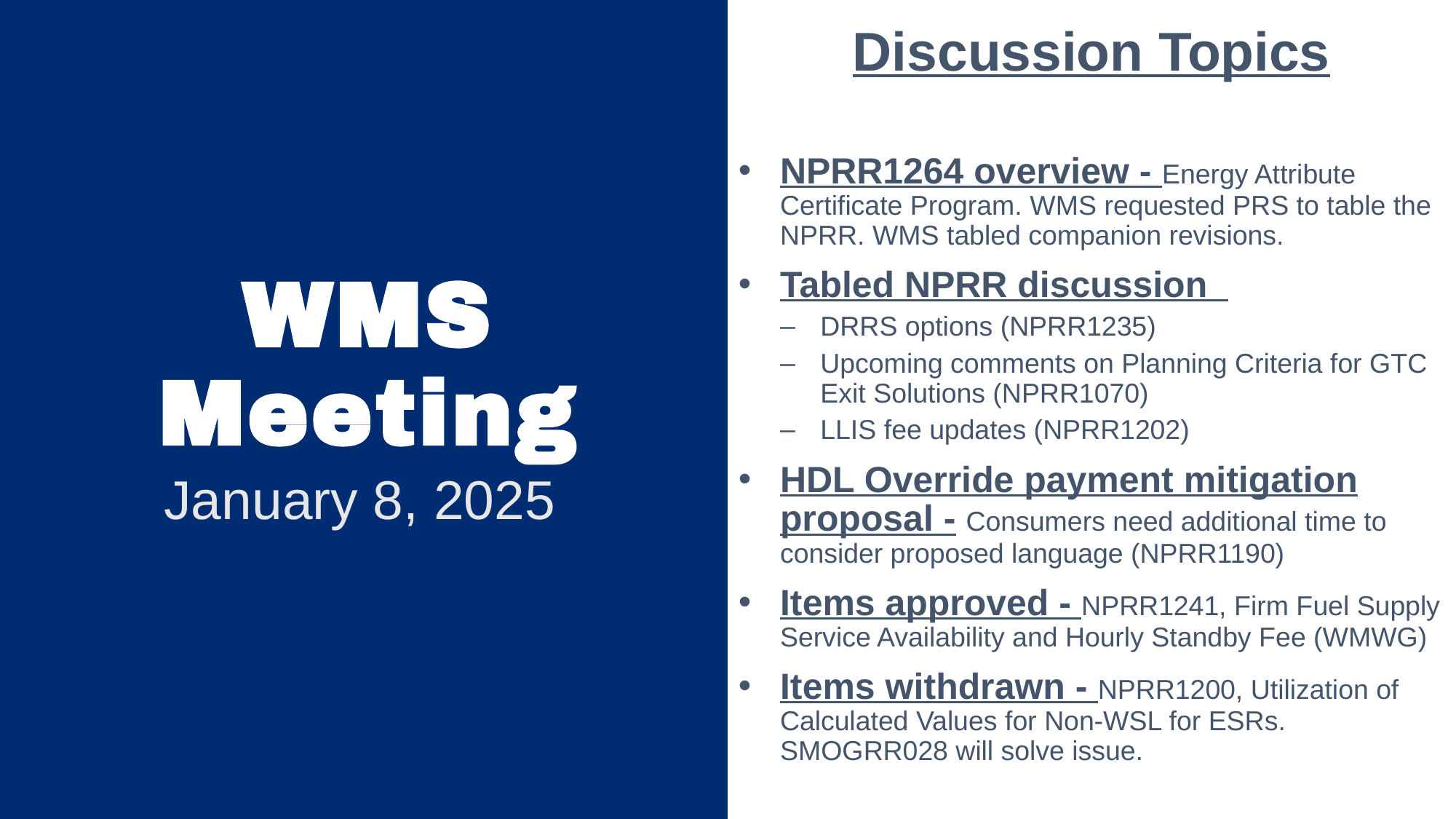

Discussion Topics

NPRR1264 overview - Energy Attribute Certificate Program. WMS requested PRS to table the NPRR. WMS tabled companion revisions.
Tabled NPRR discussion
DRRS options (NPRR1235)
Upcoming comments on Planning Criteria for GTC Exit Solutions (NPRR1070)
LLIS fee updates (NPRR1202)
HDL Override payment mitigation proposal - Consumers need additional time to consider proposed language (NPRR1190)
Items approved - NPRR1241, Firm Fuel Supply Service Availability and Hourly Standby Fee (WMWG)
Items withdrawn - NPRR1200, Utilization of Calculated Values for Non-WSL for ESRs. SMOGRR028 will solve issue.

# WMS Meeting
January 8, 2025